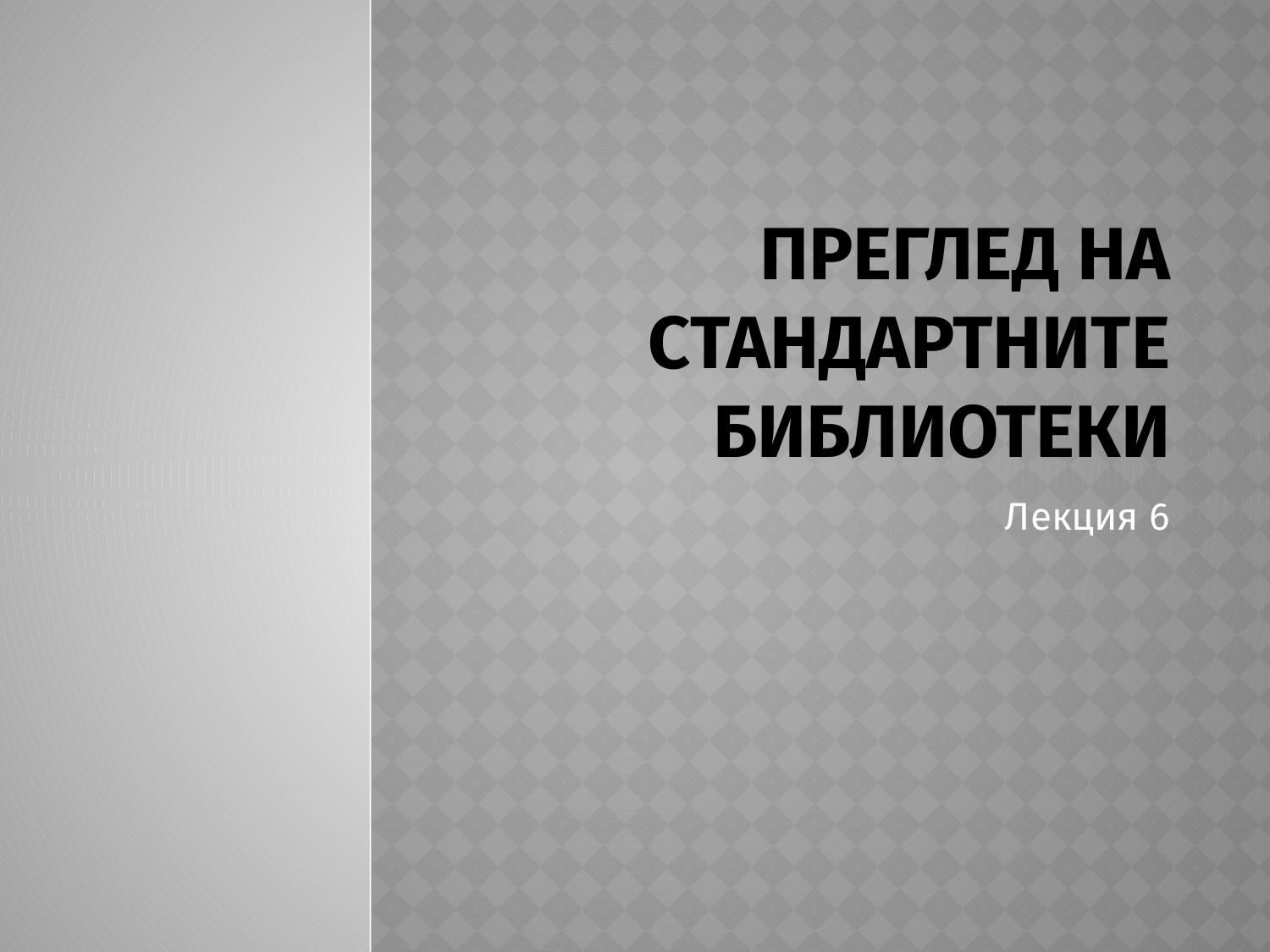

# Преглед на стандартните библиотеки
Лекция 6